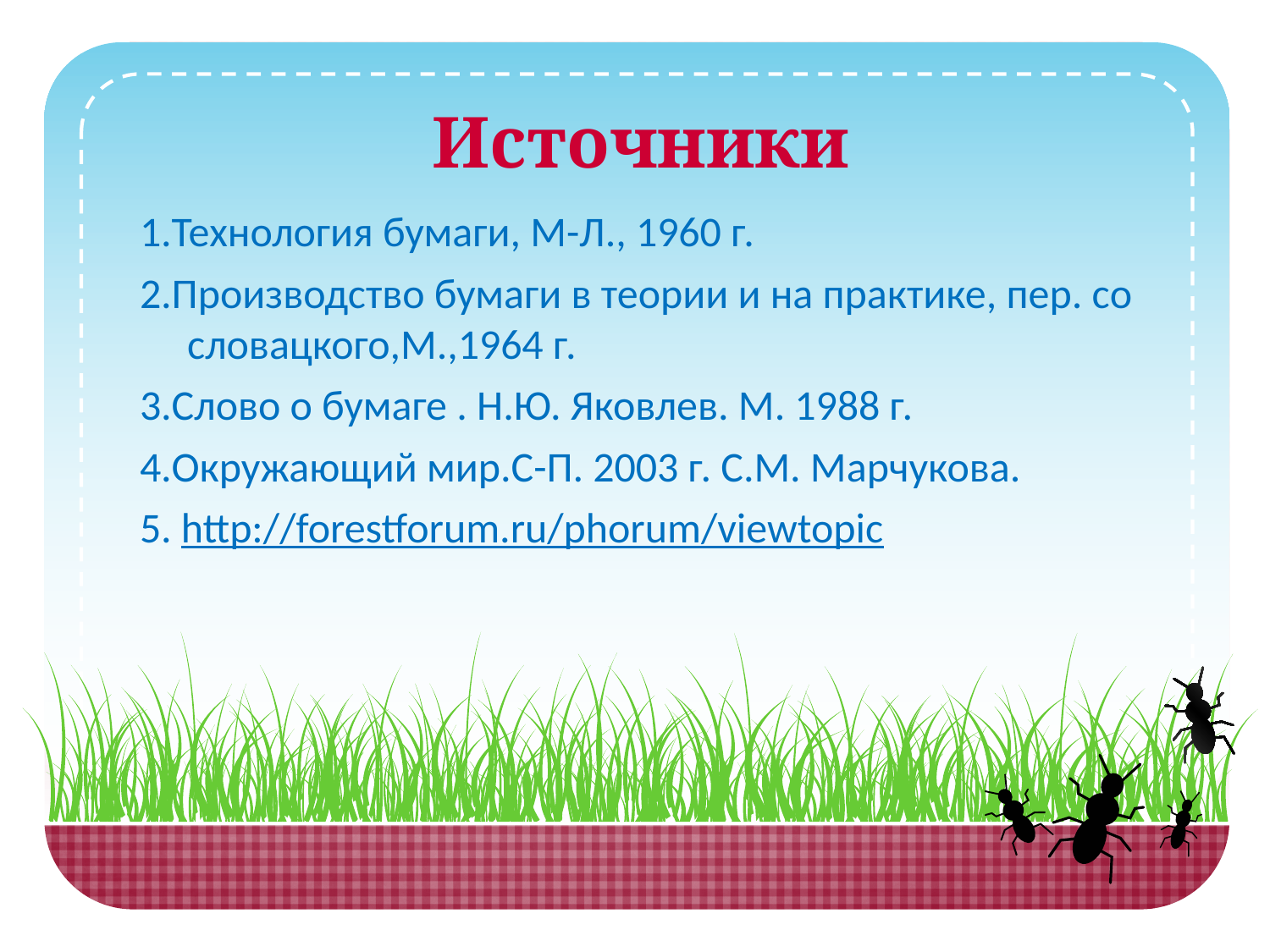

Источники
1.Технология бумаги, М-Л., 1960 г.
2.Производство бумаги в теории и на практике, пер. со словацкого,М.,1964 г.
3.Слово о бумаге . Н.Ю. Яковлев. М. 1988 г.
4.Окружающий мир.С-П. 2003 г. С.М. Марчукова.
5. http://forestforum.ru/phorum/viewtopic